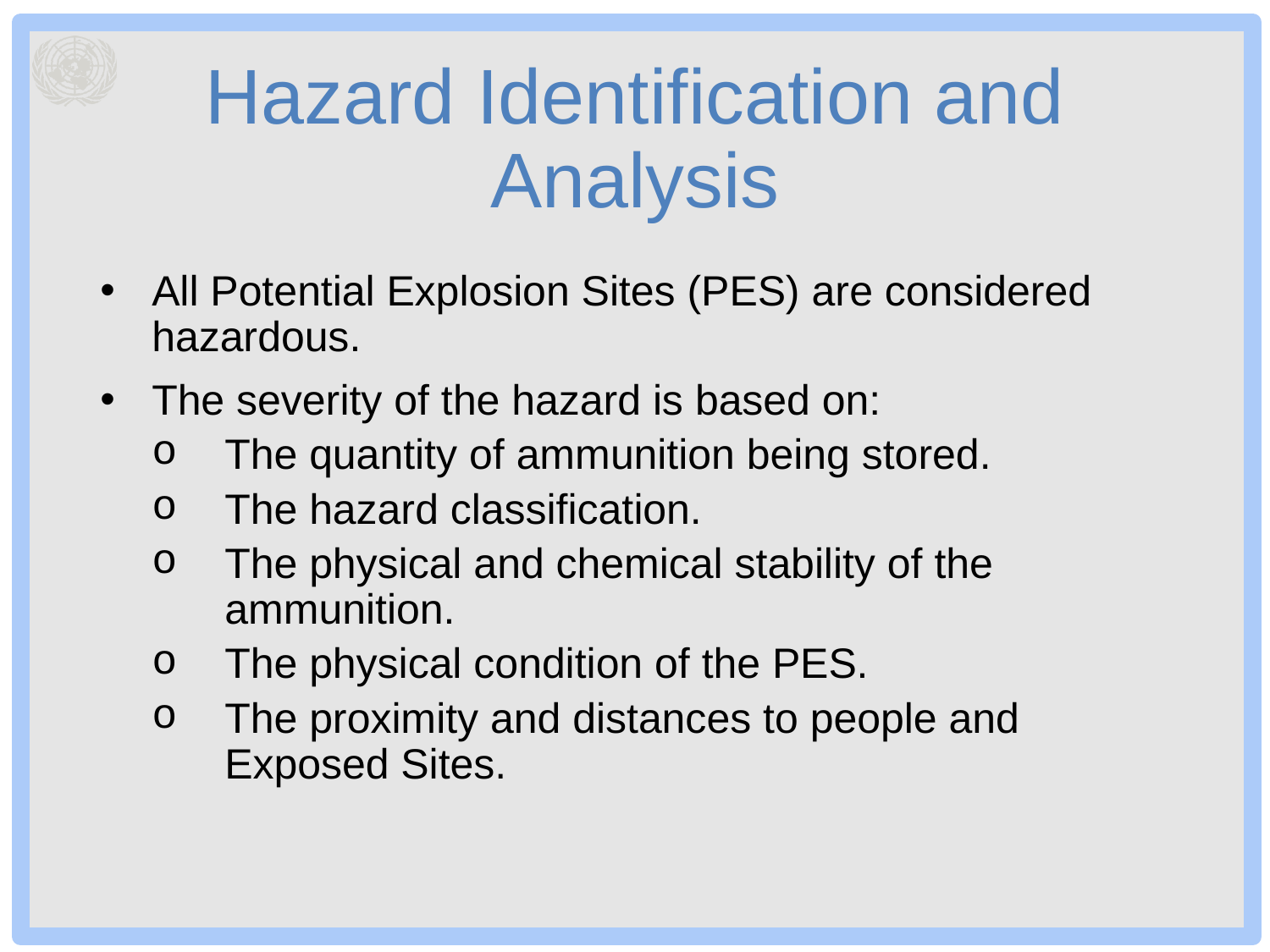

# Hazard Identification and Analysis
All Potential Explosion Sites (PES) are considered hazardous.
The severity of the hazard is based on:
The quantity of ammunition being stored.
The hazard classification.
The physical and chemical stability of the ammunition.
The physical condition of the PES.
The proximity and distances to people and Exposed Sites.